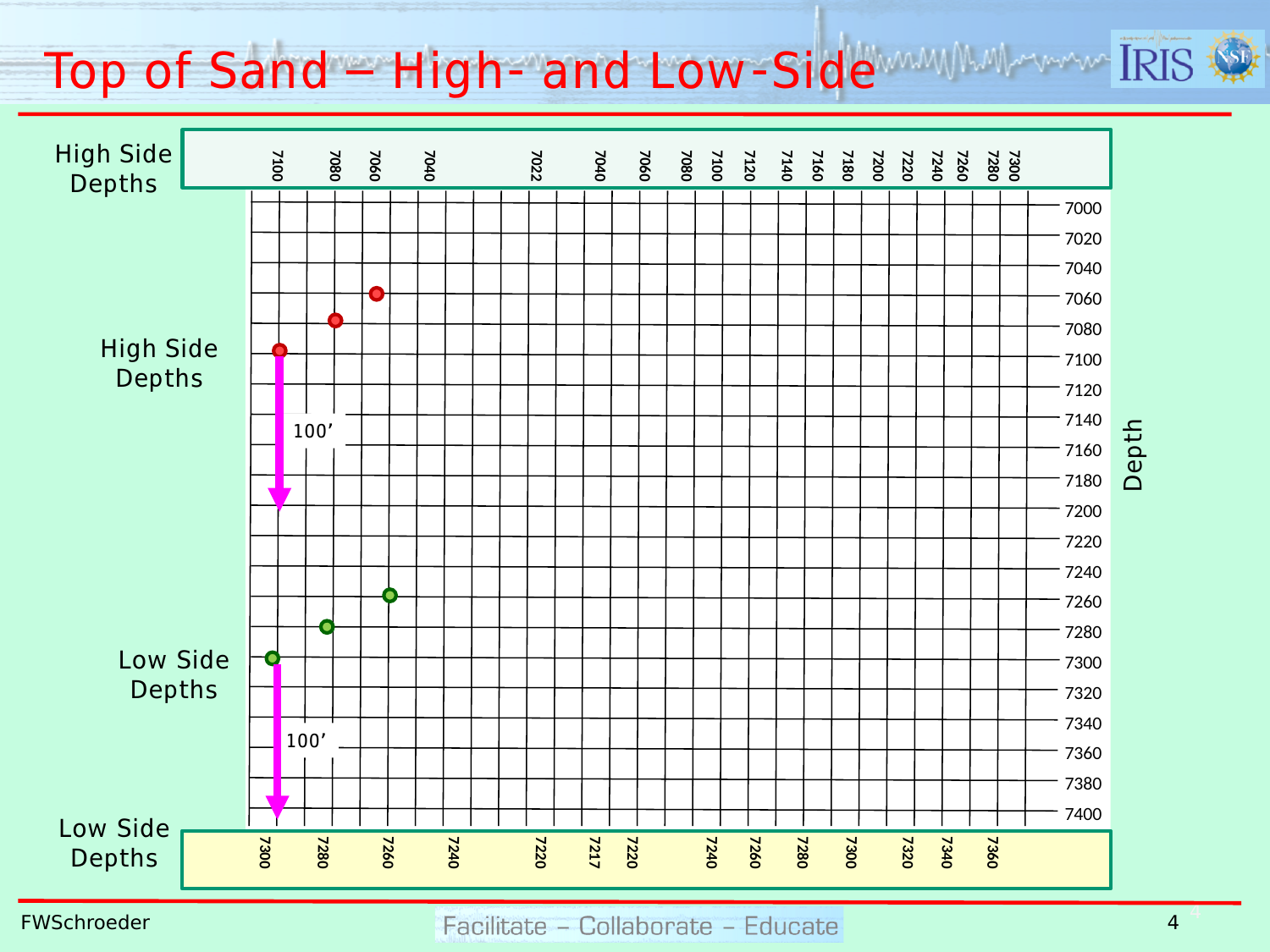

# Top of Sand – High- and Low-Side

7240
7100
7080
7060
7040
7022
7040
7060
7080
7100
7120
7140
7160
7180
7200
7220
7240
7260
7280
7300
7160
7000
High Side
Depths

7020
7040
7060

7080

High Side
Depths
7100

100’
7120
7140
7160
Depth
7180
7200
7220
7240
7260

7280

Low Side
Depths
7300

100’
7320
7340
7360
7380
7400
Low Side
Depths

7300
7280
7260
7240
7220
7217
7220
7240
7260
7280
7300
7320
7340
7360